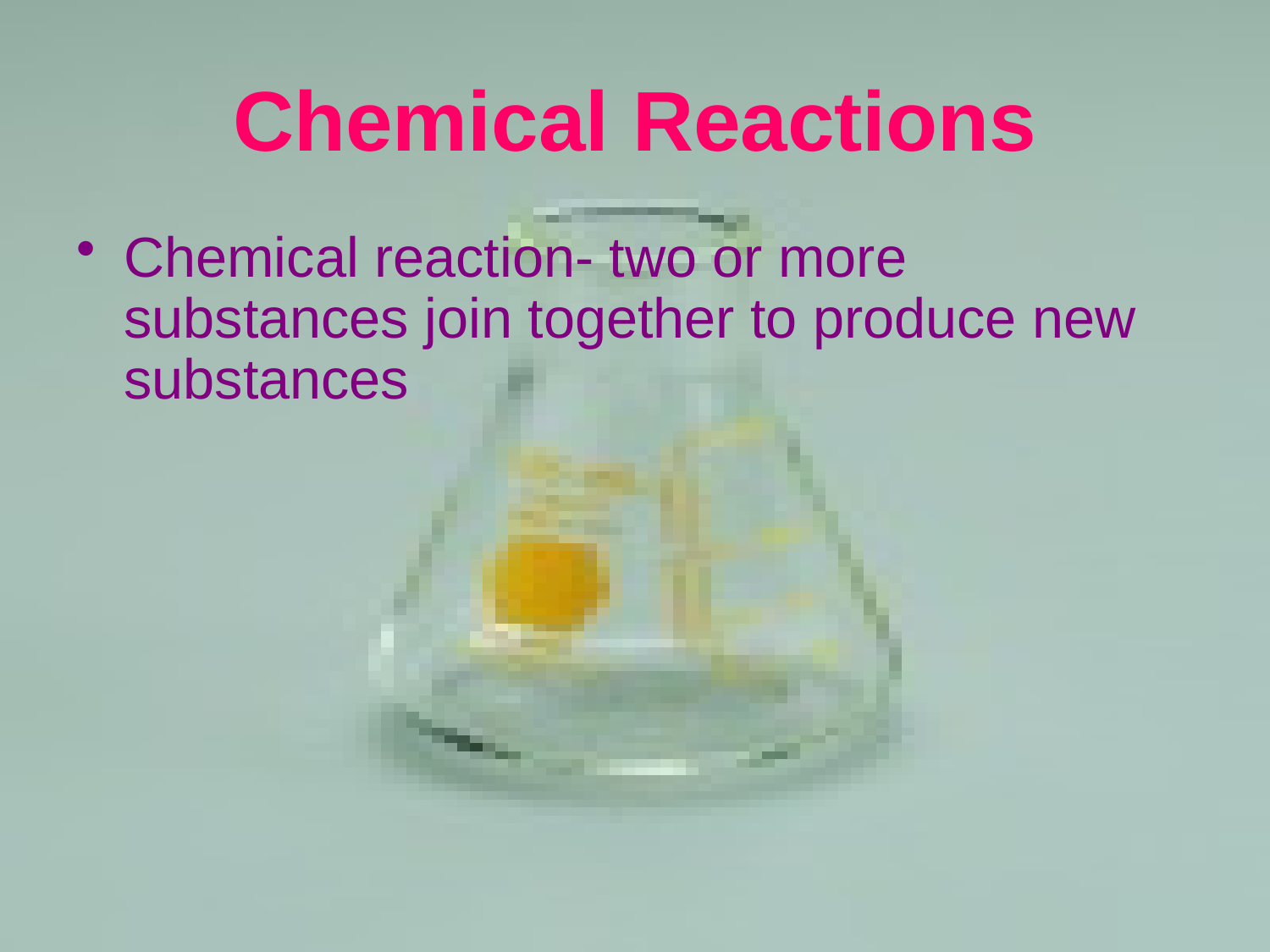

# Chemical Reactions
Chemical reaction- two or more substances join together to produce new substances